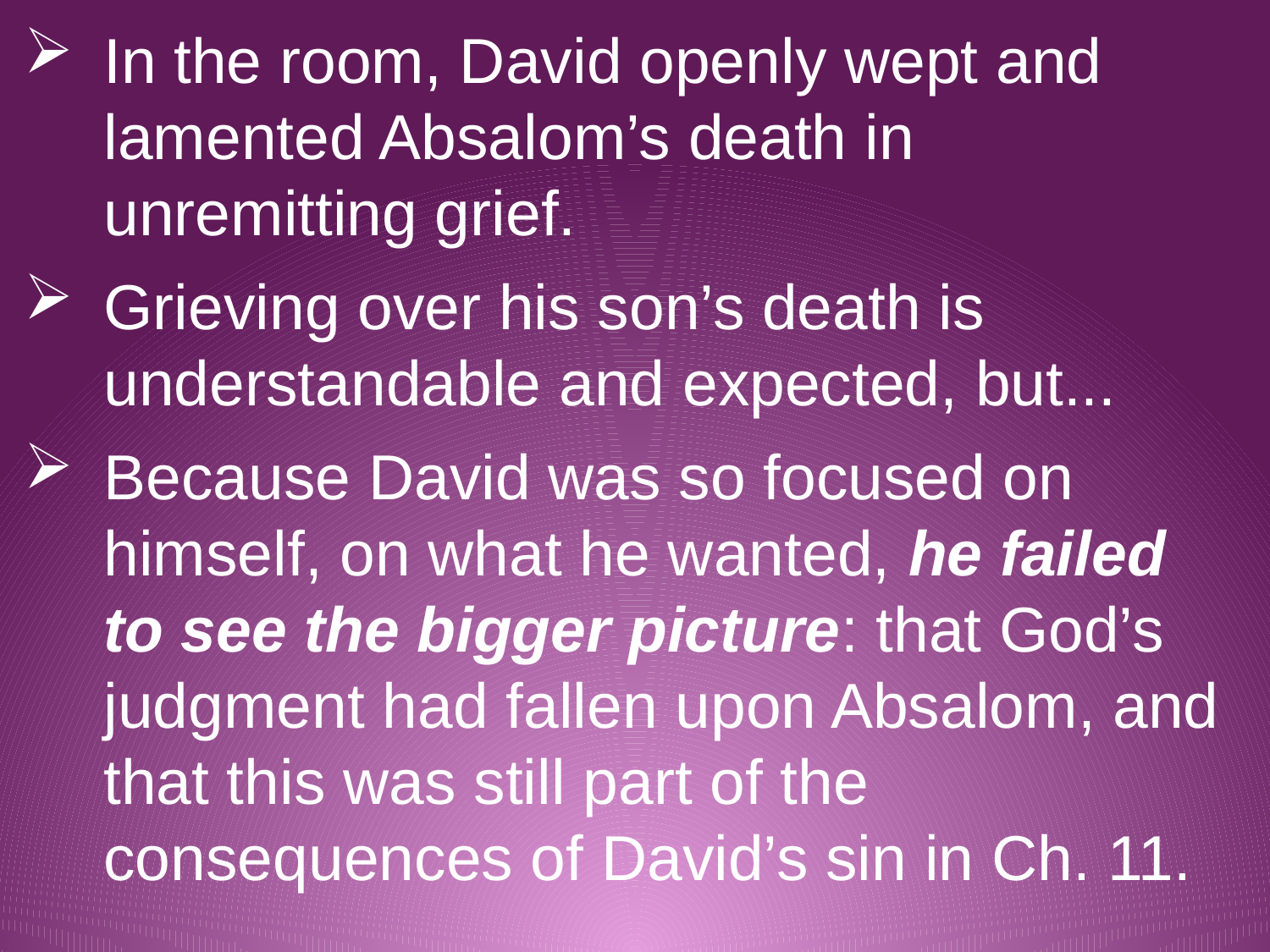

In the room, David openly wept and lamented Absalom’s death in unremitting grief.
Grieving over his son’s death is understandable and expected, but...
Because David was so focused on himself, on what he wanted, he failed to see the bigger picture: that God’s judgment had fallen upon Absalom, and that this was still part of the consequences of David’s sin in Ch. 11.